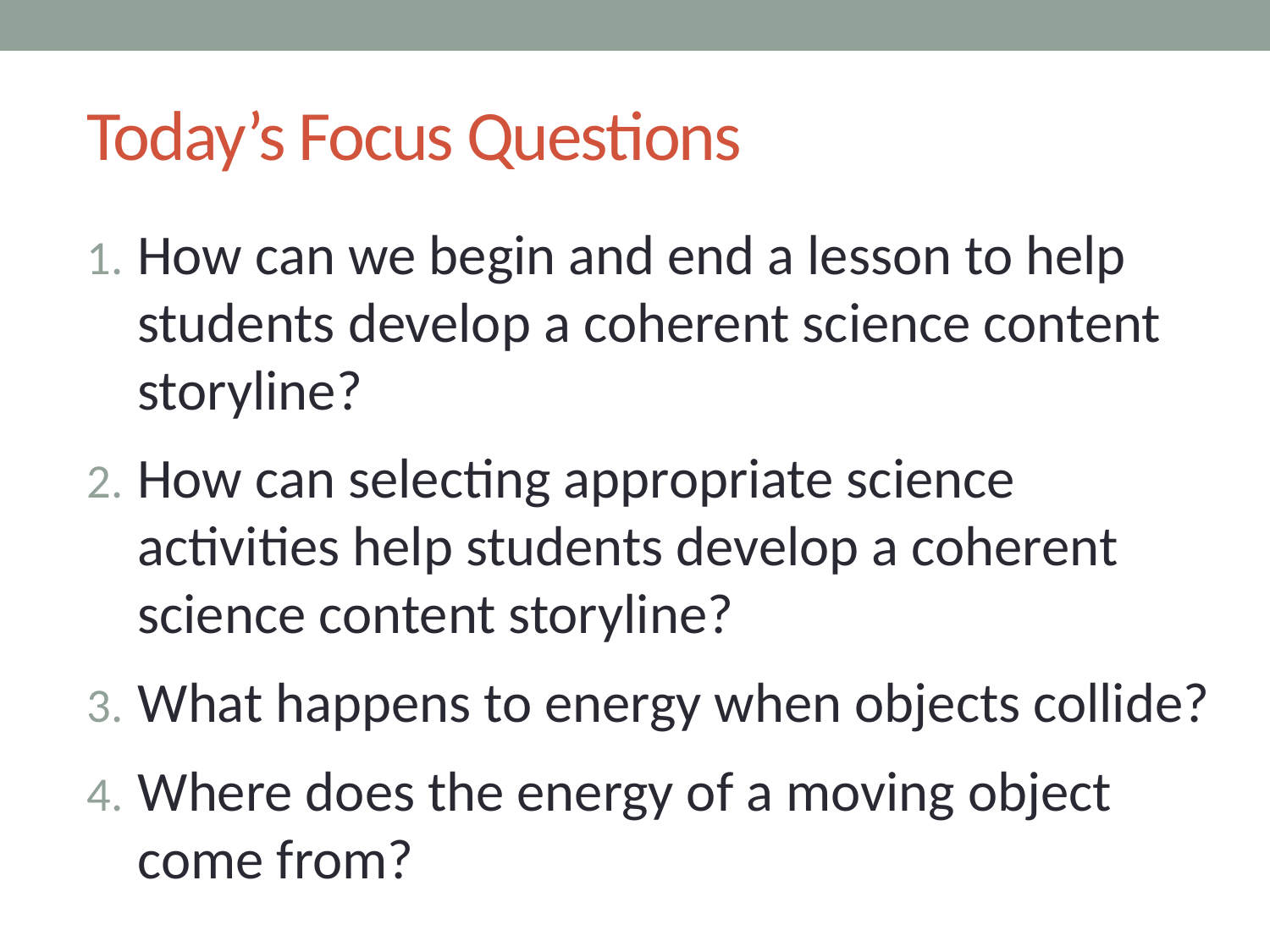

# Today’s Focus Questions
How can we begin and end a lesson to help students develop a coherent science content storyline?
How can selecting appropriate science activities help students develop a coherent science content storyline?
What happens to energy when objects collide?
Where does the energy of a moving object come from?